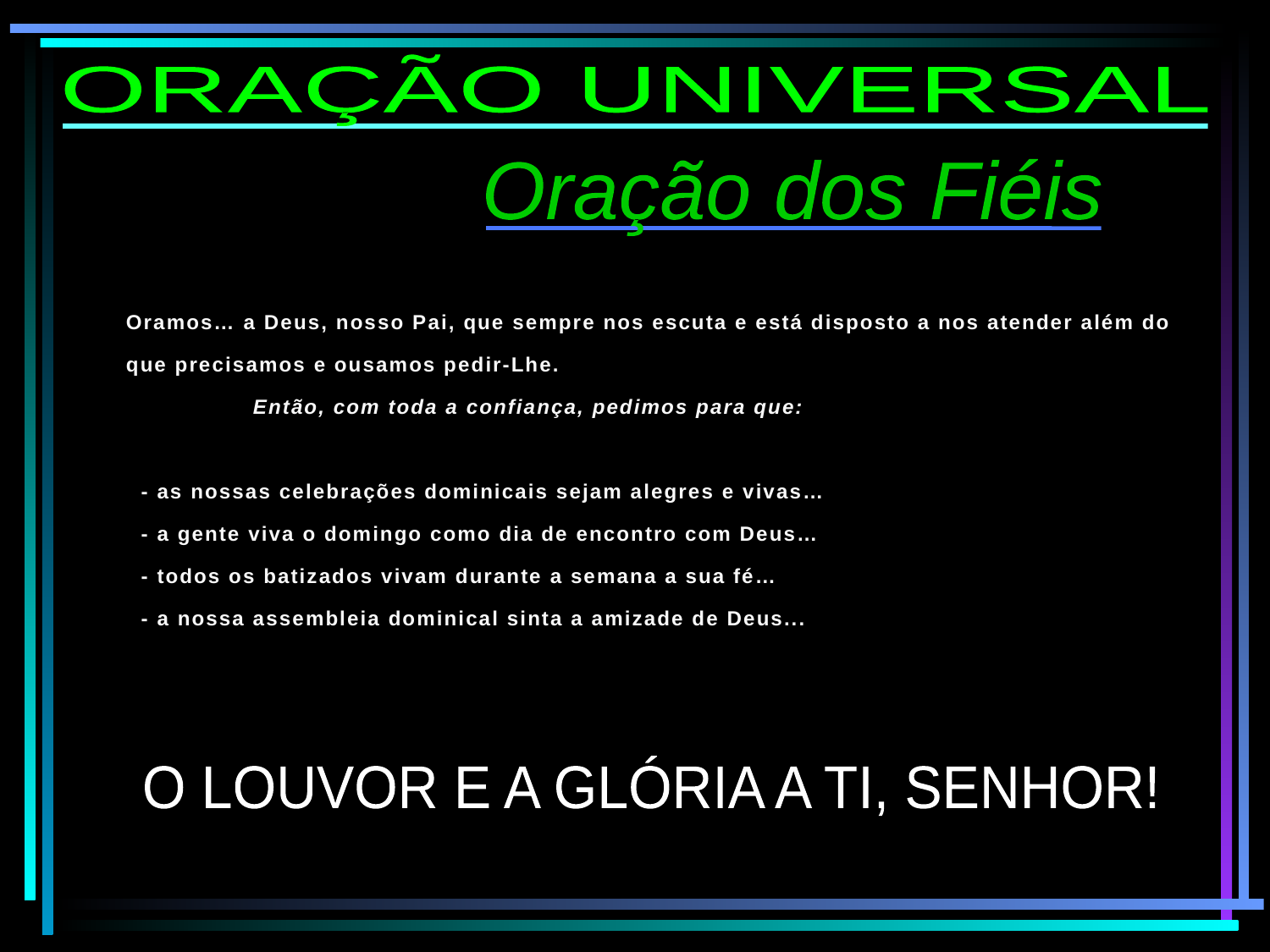

ORAÇÃO UNIVERSAL

Oração dos Fiéis

Oramos… a Deus, nosso Pai, que sempre nos escuta e está disposto a nos atender além do que precisamos e ousamos pedir-Lhe.
       	Então, com toda a confiança, pedimos para que:

  - as nossas celebrações dominicais sejam alegres e vivas…
  - a gente viva o domingo como dia de encontro com Deus…
  - todos os batizados vivam durante a semana a sua fé…
  - a nossa assembleia dominical sinta a amizade de Deus...
O LOUVOR E A GLÓRIA A TI, SENHOR!